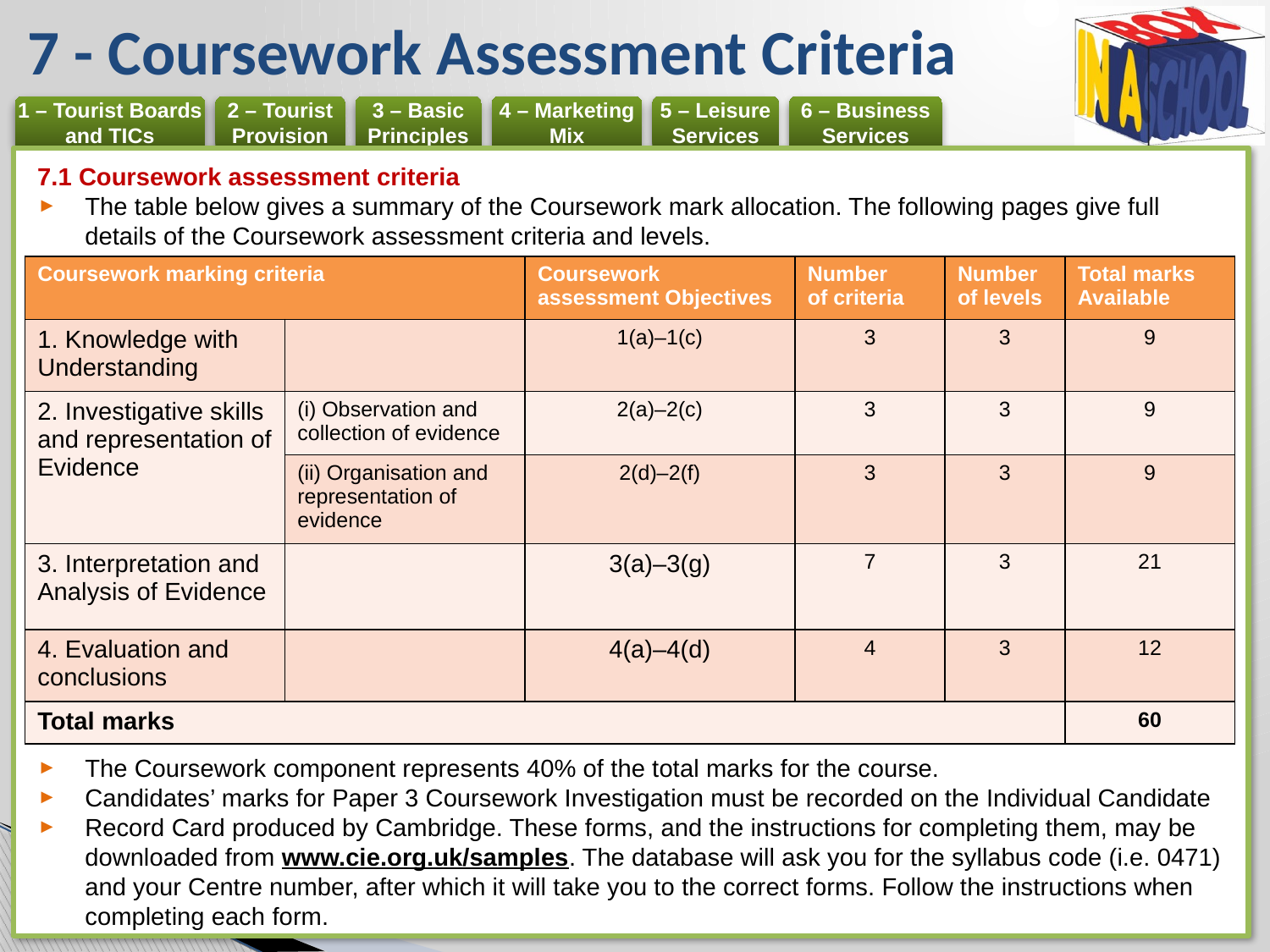

# 7 - Coursework Assessment Criteria
7.1 Coursework assessment criteria
The table below gives a summary of the Coursework mark allocation. The following pages give full details of the Coursework assessment criteria and levels.

The Coursework component represents 40% of the total marks for the course.
Candidates’ marks for Paper 3 Coursework Investigation must be recorded on the Individual Candidate
Record Card produced by Cambridge. These forms, and the instructions for completing them, may be downloaded from www.cie.org.uk/samples. The database will ask you for the syllabus code (i.e. 0471) and your Centre number, after which it will take you to the correct forms. Follow the instructions when completing each form.
| Coursework marking criteria |  | Coursework assessment Objectives | Number of criteria | Number of levels | Total marks Available |
| --- | --- | --- | --- | --- | --- |
| 1. Knowledge with Understanding |  | 1(a)–1(c) | 3 | 3 | 9 |
| 2. Investigative skills and representation of Evidence | (i) Observation and collection of evidence | 2(a)–2(c) | 3 | 3 | 9 |
|  | (ii) Organisation and representation of evidence | 2(d)–2(f) | 3 | 3 | 9 |
| 3. Interpretation and Analysis of Evidence |  | 3(a)–3(g) | 7 | 3 | 21 |
| 4. Evaluation and conclusions |  | 4(a)–4(d) | 4 | 3 | 12 |
| Total marks |  |  |  |  | 60 |